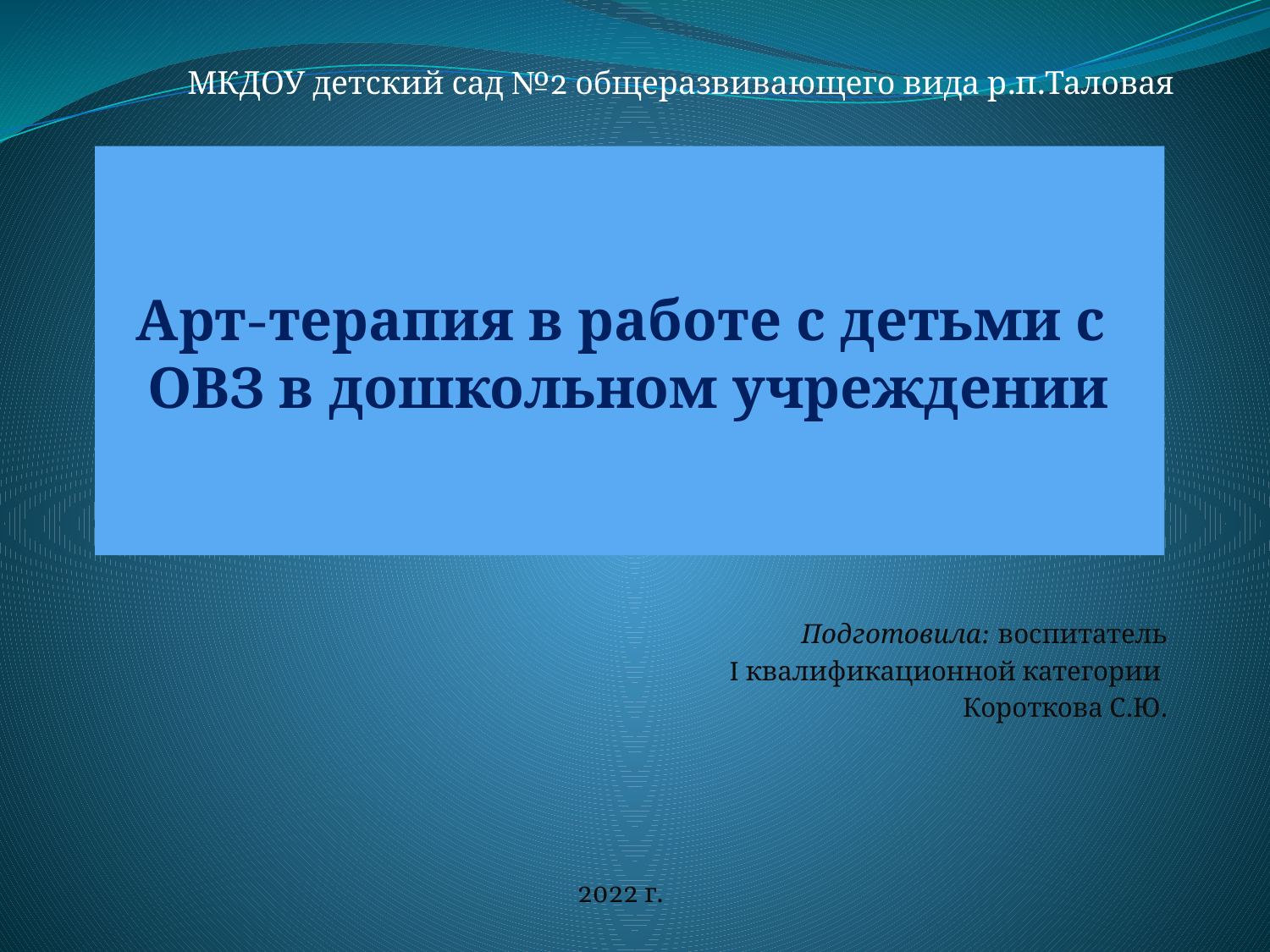

МКДОУ детский сад №2 общеразвивающего вида р.п.Таловая
# Арт-терапия в работе с детьми с ОВЗ в дошкольном учреждении

Подготовила: воспитатель
 I квалификационной категории
Короткова С.Ю.

2022 г.